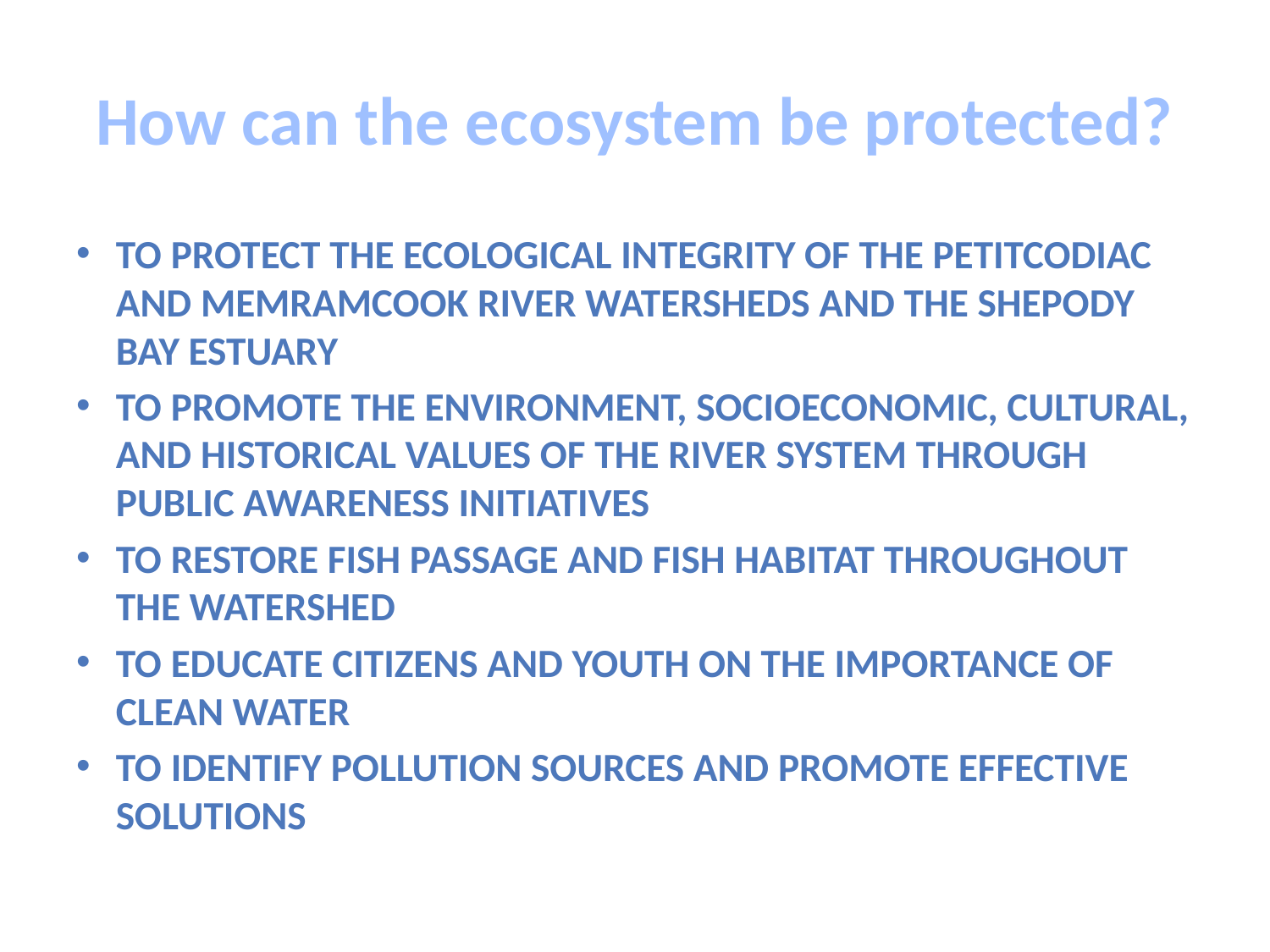

# How can the ecosystem be protected?
To protect the ecological integrity of the Petitcodiac and Memramcook River watersheds and the Shepody Bay estuary
To promote the environment, socioeconomic, cultural, and historical values of the river system through public awareness initiatives
To restore fish passage and fish habitat throughout the watershed
To educate citizens and youth on the importance of clean water
To identify pollution sources and promote effective solutions